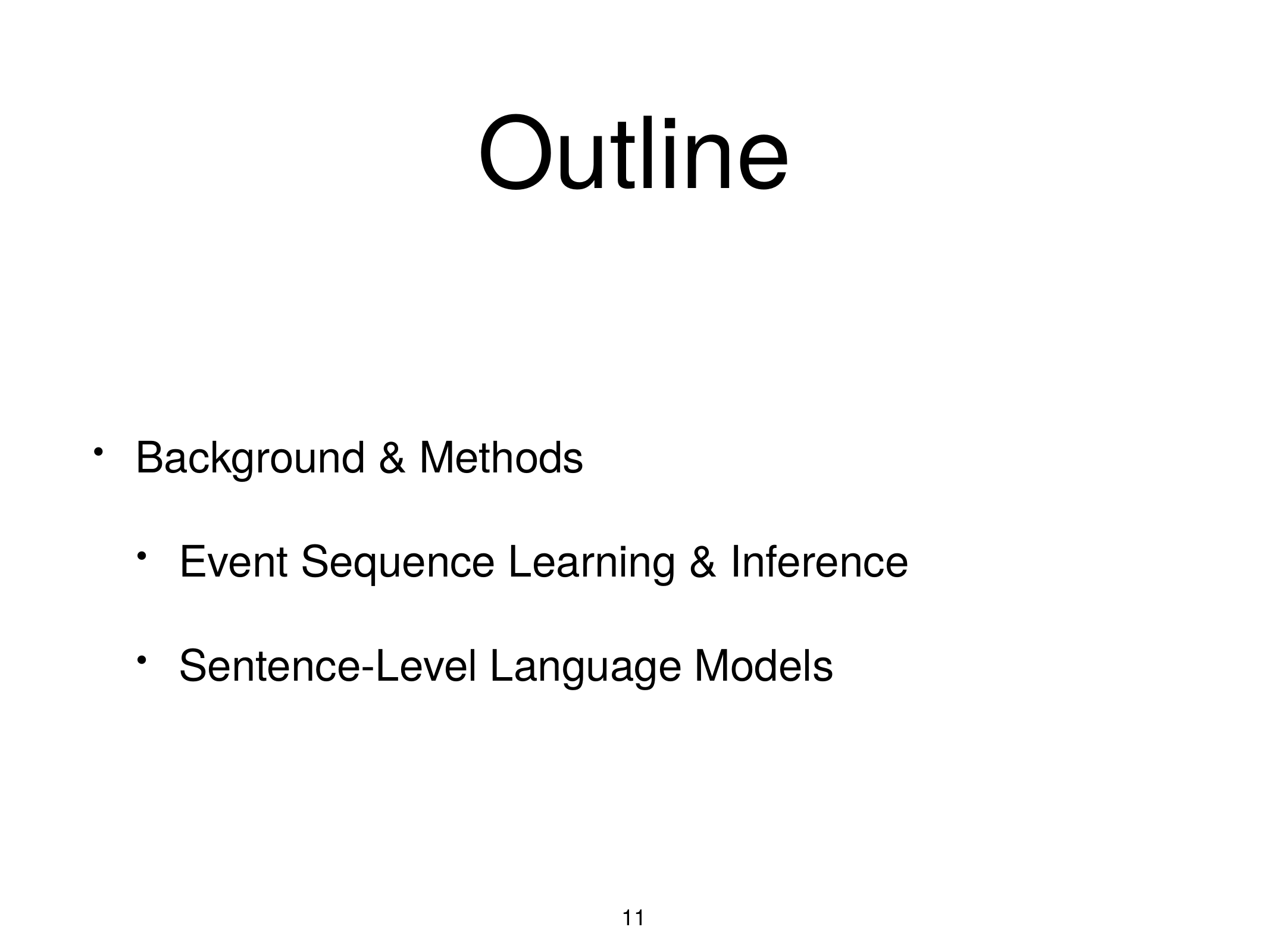

# Outline
Background & Methods
Event Sequence Learning & Inference
Sentence-Level Language Models
11